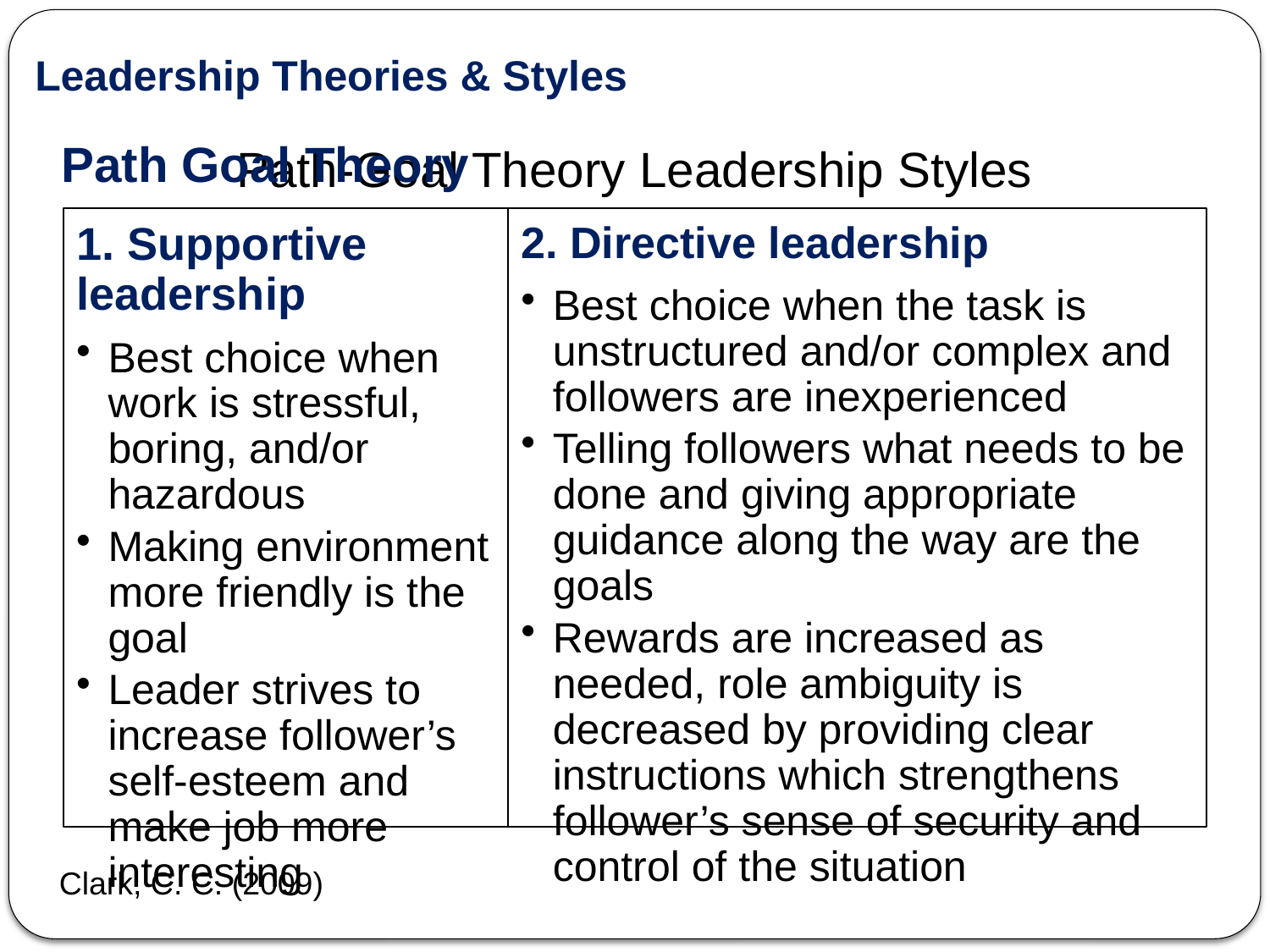

Leadership Theories & Styles
Path-Goal Theory Leadership Styles
1. Supportive leadership
Best choice when work is stressful, boring, and/or hazardous
Making environment more friendly is the goal
Leader strives to increase follower’s self-esteem and make job more interesting
2. Directive leadership
Best choice when the task is unstructured and/or complex and followers are inexperienced
Telling followers what needs to be done and giving appropriate guidance along the way are the goals
Rewards are increased as needed, role ambiguity is decreased by providing clear instructions which strengthens follower’s sense of security and control of the situation
Path Goal Theory
Clark, C. C. (2009)